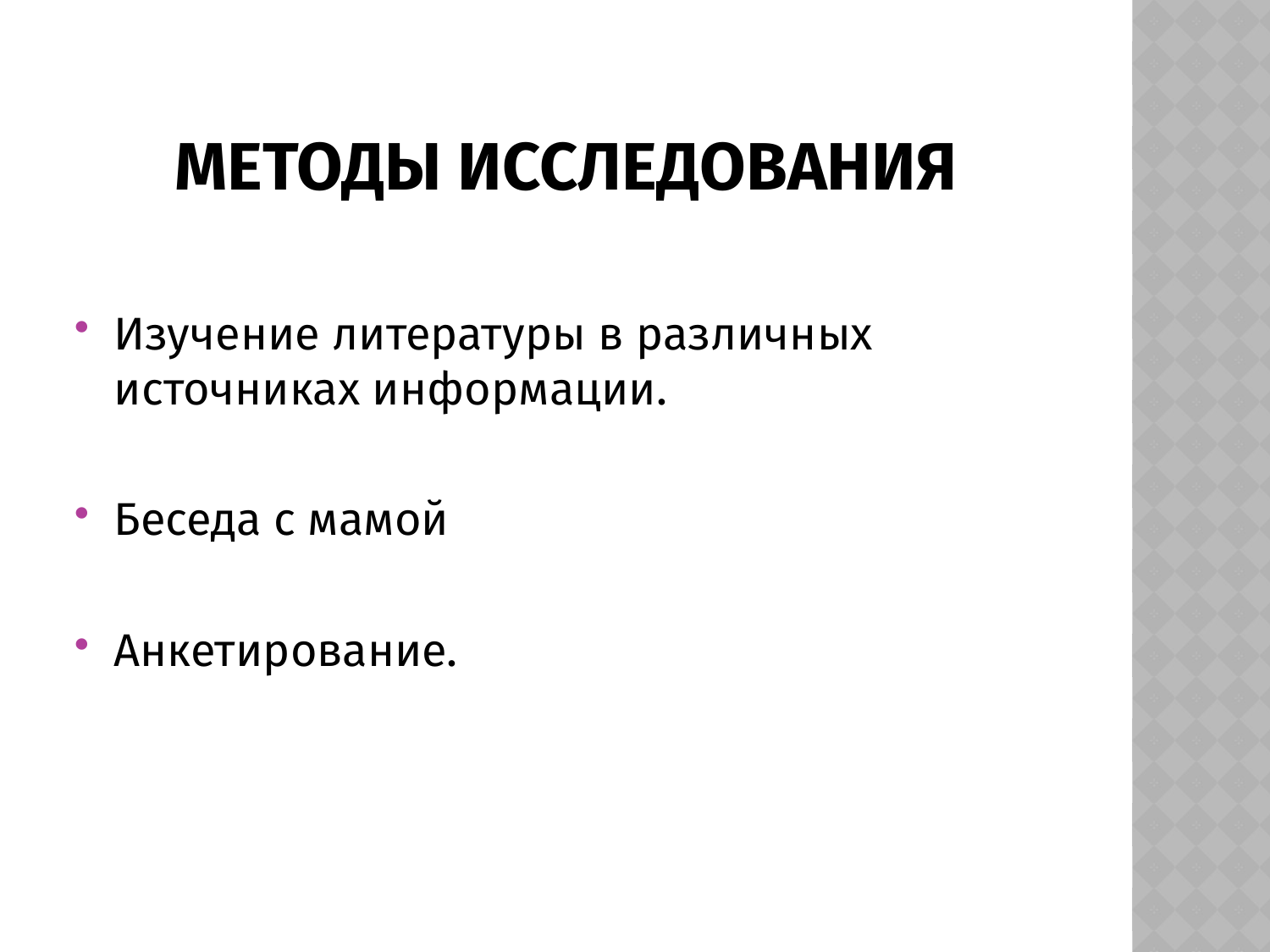

# Методы исследования
Изучение литературы в различных источниках информации.

Беседа с мамой

Анкетирование.